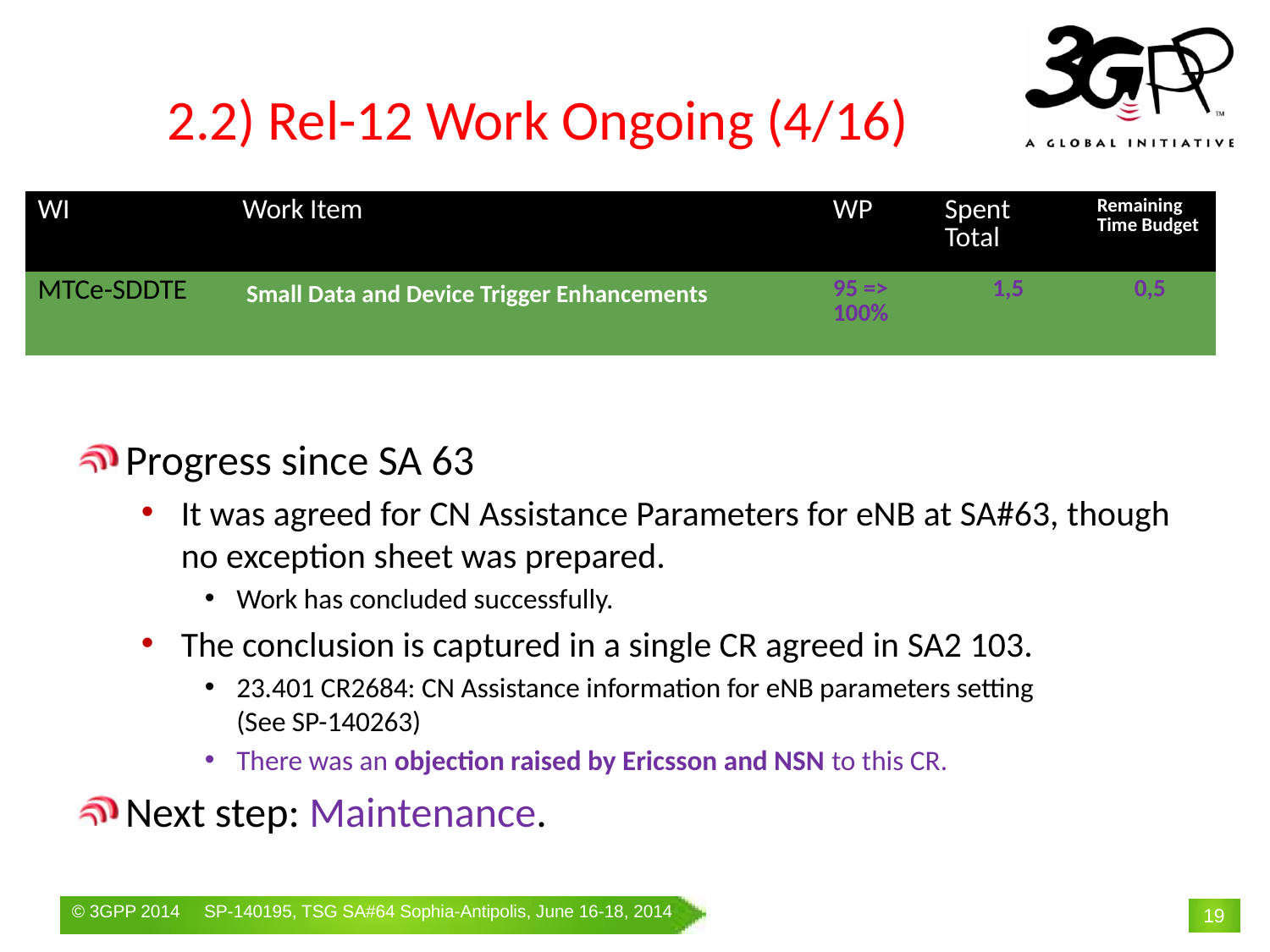

# 2.2) Rel-12 Work Ongoing (4/16)
| WI | Work Item | WP | Spent Total | Remaining Time Budget |
| --- | --- | --- | --- | --- |
| MTCe-SDDTE | Small Data and Device Trigger Enhancements | 95 => 100% | 1,5 | 0,5 |
Progress since SA 63
It was agreed for CN Assistance Parameters for eNB at SA#63, though no exception sheet was prepared.
Work has concluded successfully.
The conclusion is captured in a single CR agreed in SA2 103.
23.401 CR2684: CN Assistance information for eNB parameters setting
(See SP-140263)
There was an objection raised by Ericsson and NSN to this CR.
Next step: Maintenance.